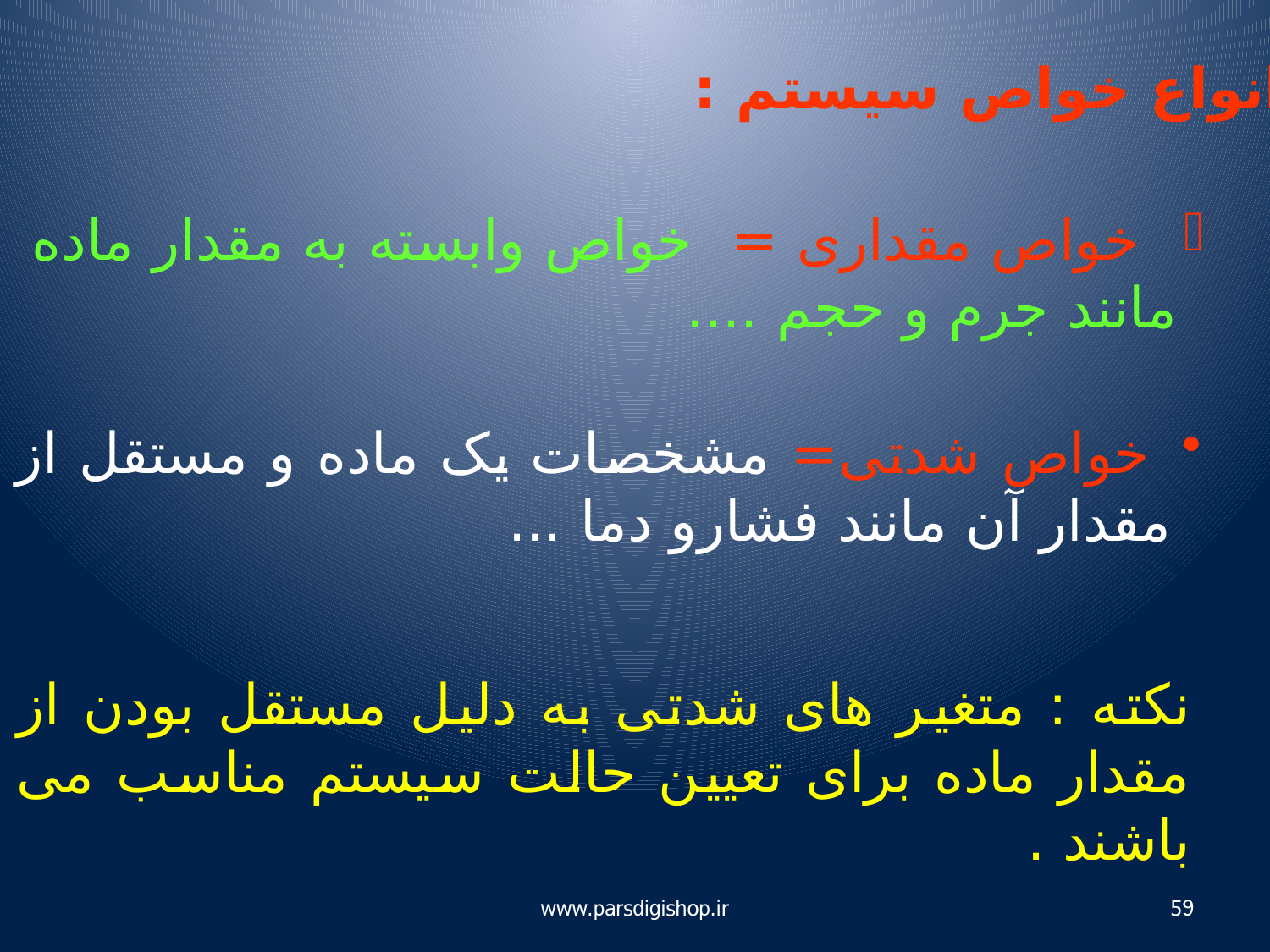

انواع خواص سیستم :
  خواص مقداری =  خواص وابسته به مقدار ماده  مانند جرم و حجم ....
 خواص شدتی= مشخصات یک ماده و مستقل از مقدار آن مانند فشارو دما ...
نکته : متغیر های شدتی به دلیل مستقل بودن از مقدار ماده برای تعیین حالت سیستم مناسب می باشند .
www.parsdigishop.ir
59